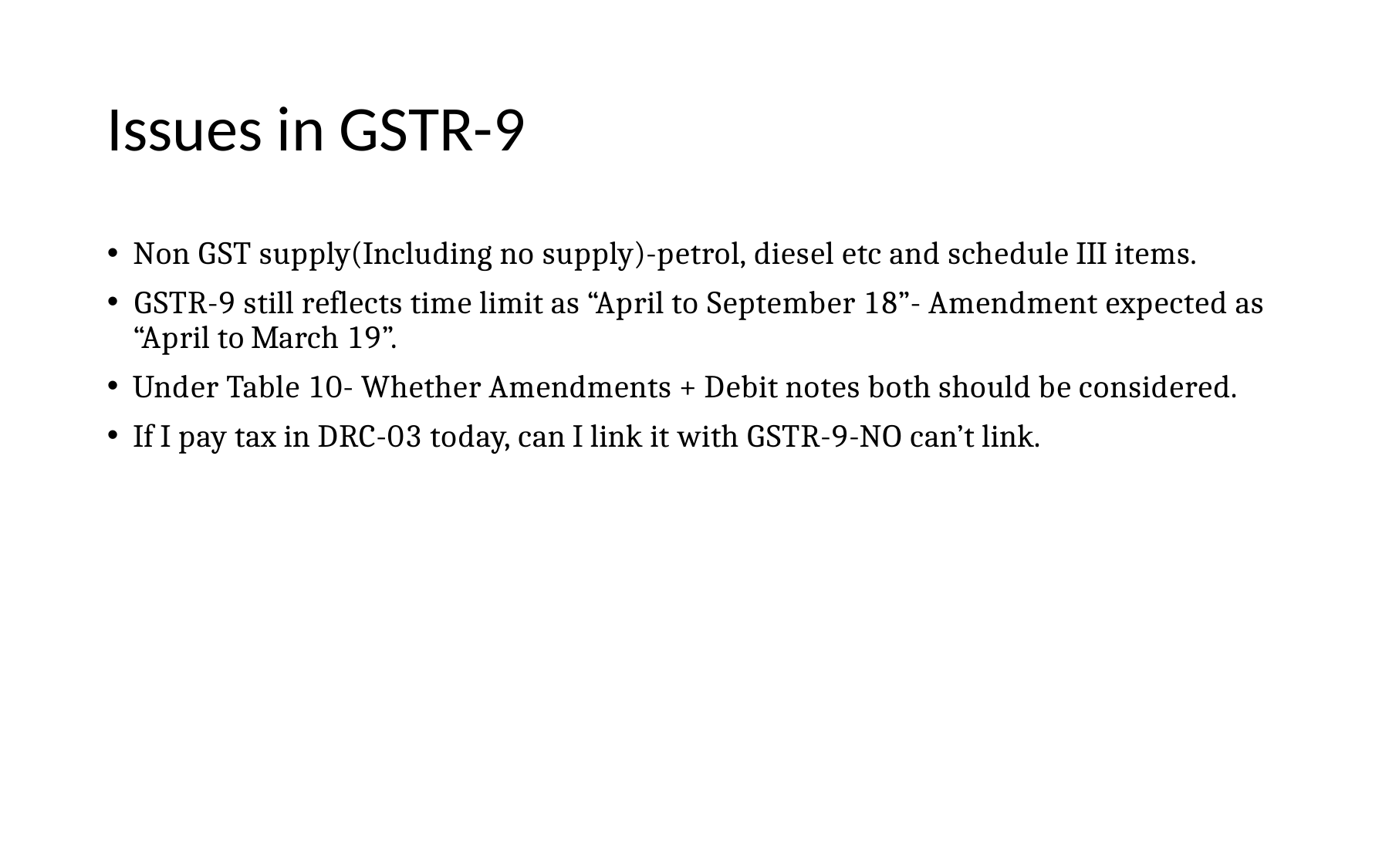

# Issues in GSTR-9
Non GST supply(Including no supply)-petrol, diesel etc and schedule III items.
GSTR-9 still reflects time limit as “April to September 18”- Amendment expected as “April to March 19”.
Under Table 10- Whether Amendments + Debit notes both should be considered.
If I pay tax in DRC-03 today, can I link it with GSTR-9-NO can’t link.